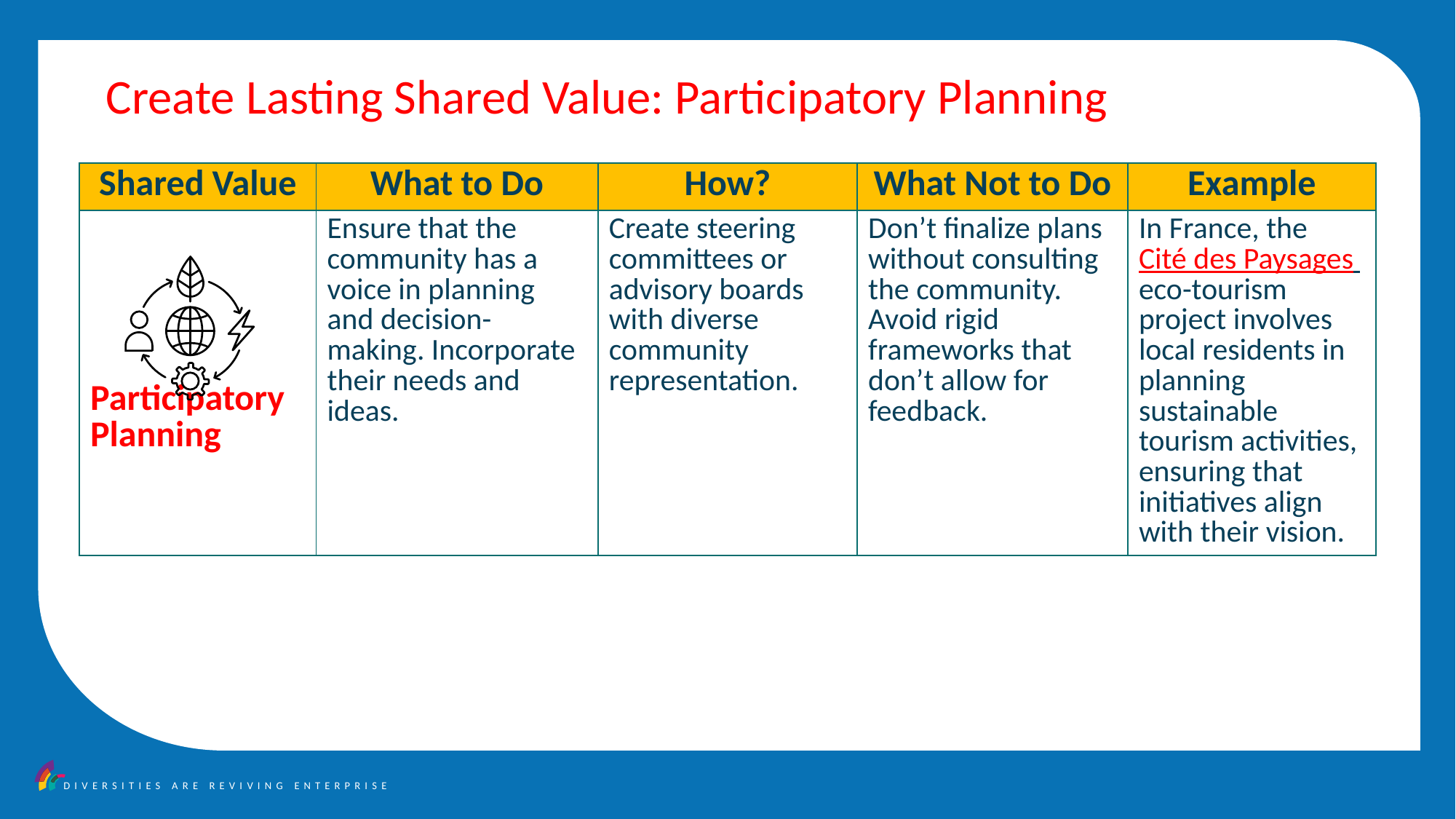

Create Lasting Shared Value: Participatory Planning
| Shared Value | What to Do | How? | What Not to Do | Example |
| --- | --- | --- | --- | --- |
| Participatory Planning | Ensure that the community has a voice in planning and decision-making. Incorporate their needs and ideas. | Create steering committees or advisory boards with diverse community representation. | Don’t finalize plans without consulting the community. Avoid rigid frameworks that don’t allow for feedback. | In France, the Cité des Paysages eco-tourism project involves local residents in planning sustainable tourism activities, ensuring that initiatives align with their vision. |